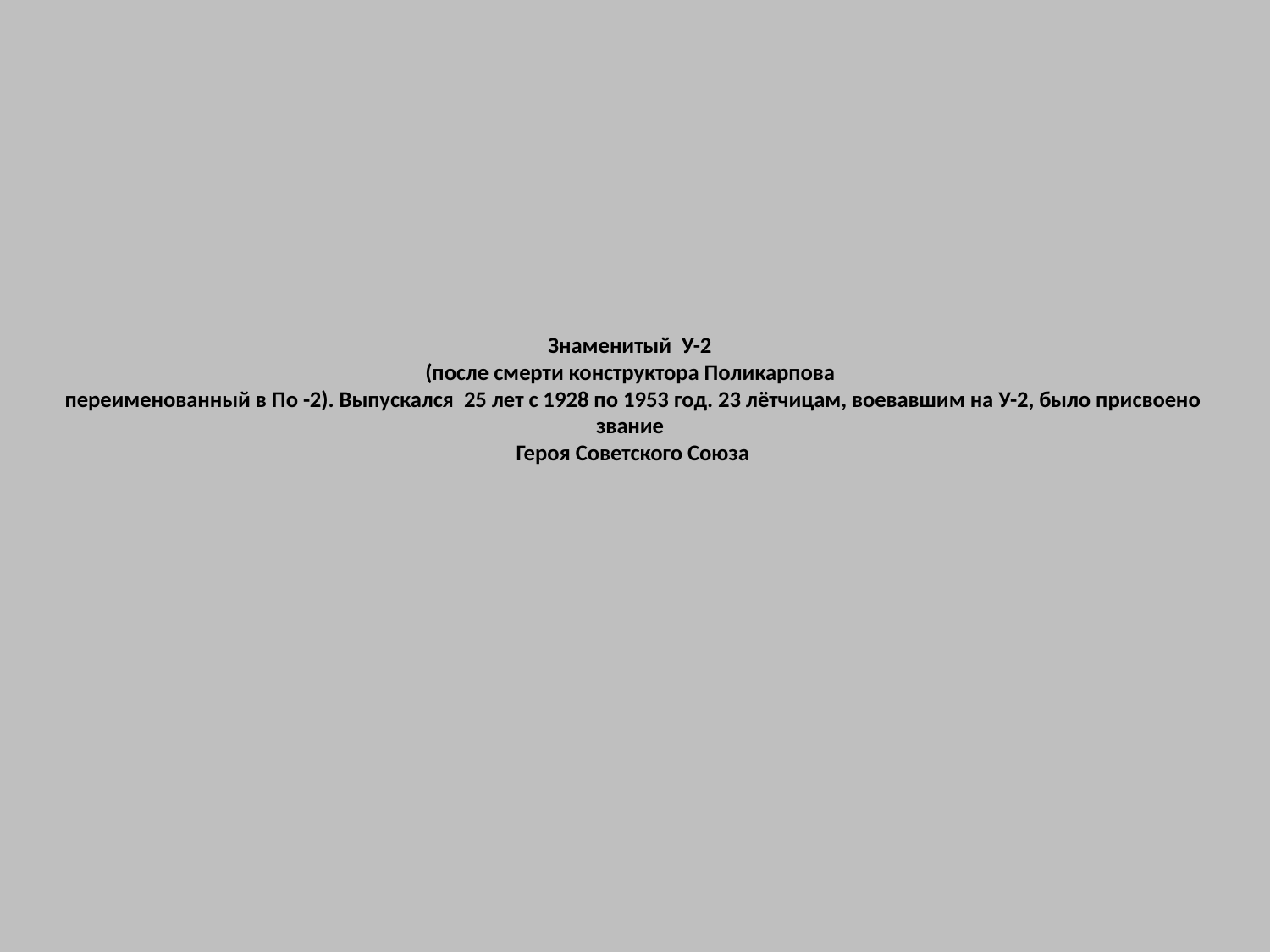

# Знаменитый  У-2 (после смерти конструктора Поликарпова переименованный в По -2). Выпускался  25 лет с 1928 по 1953 год. 23 лётчицам, воевавшим на У-2, было присвоено звание Героя Советского Союза